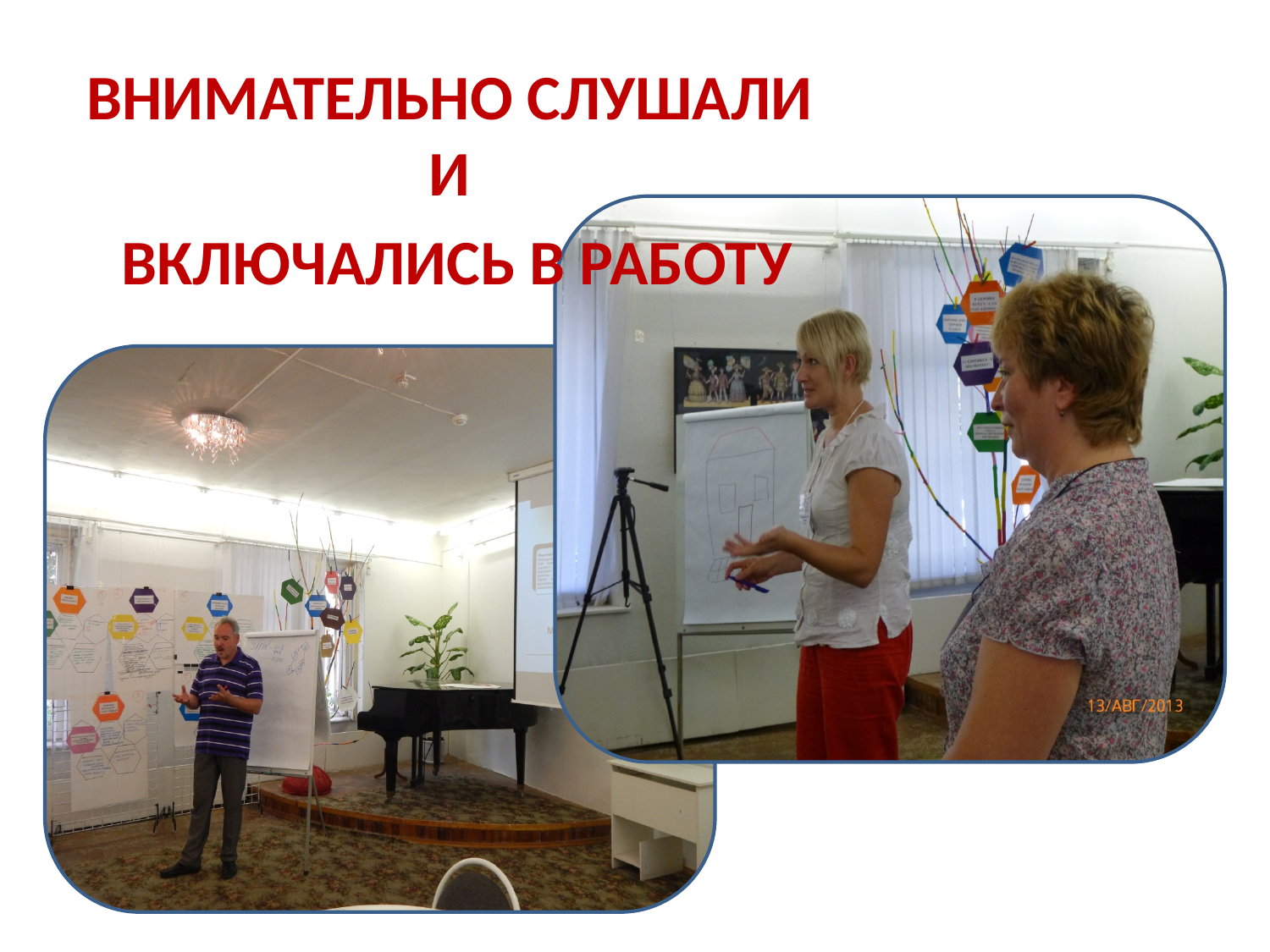

ВНИМАТЕЛЬНО СЛУШАЛИ И
 ВКЛЮЧАЛИСЬ В РАБОТУ

#